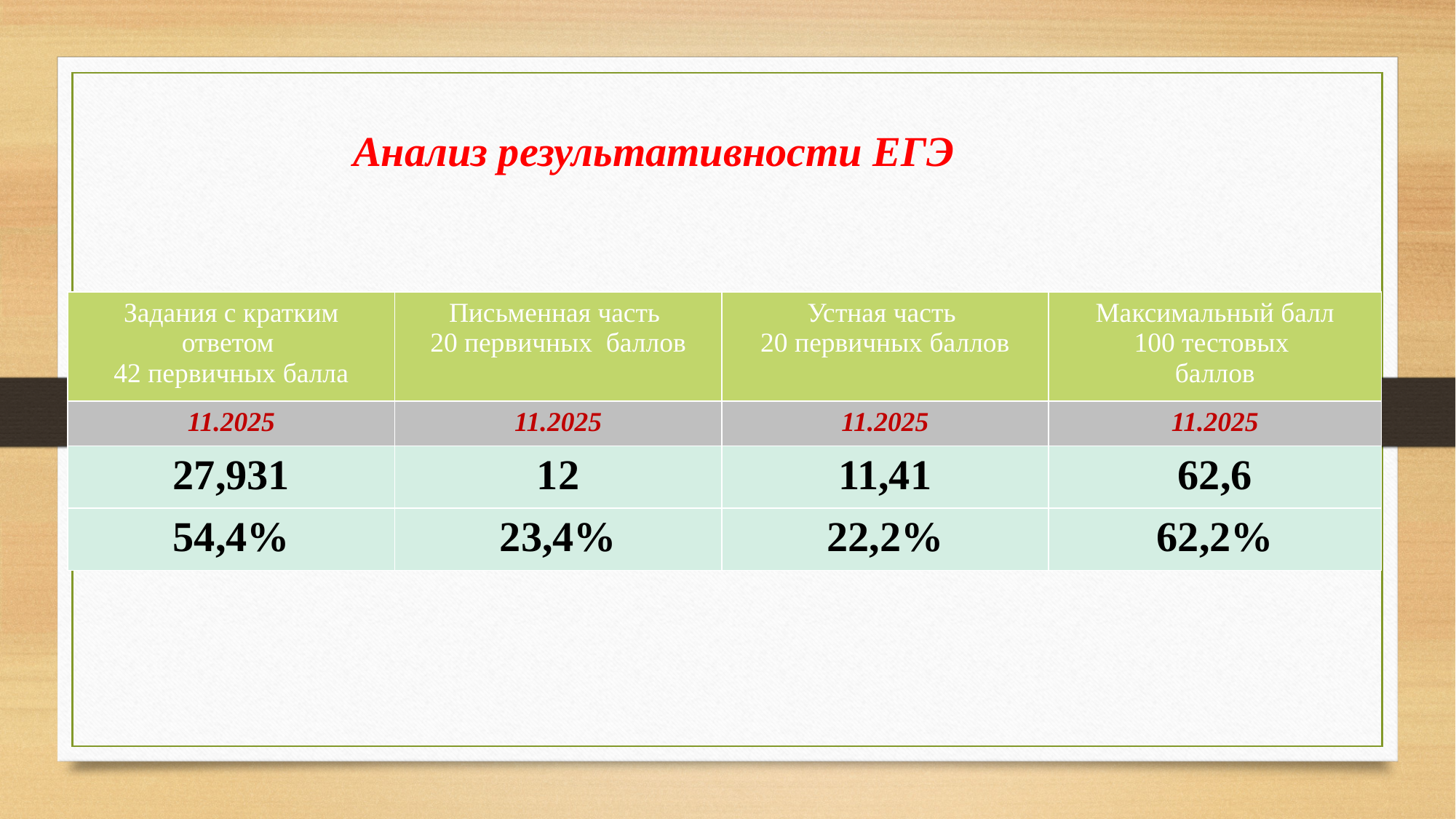

Анализ результативности ЕГЭ
| Задания с кратким ответом 42 первичных балла | Письменная часть 20 первичных баллов | Устная часть 20 первичных баллов | Максимальный балл 100 тестовых баллов |
| --- | --- | --- | --- |
| 11.2025 | 11.2025 | 11.2025 | 11.2025 |
| 27,931 | 12 | 11,41 | 62,6 |
| 54,4% | 23,4% | 22,2% | 62,2% |